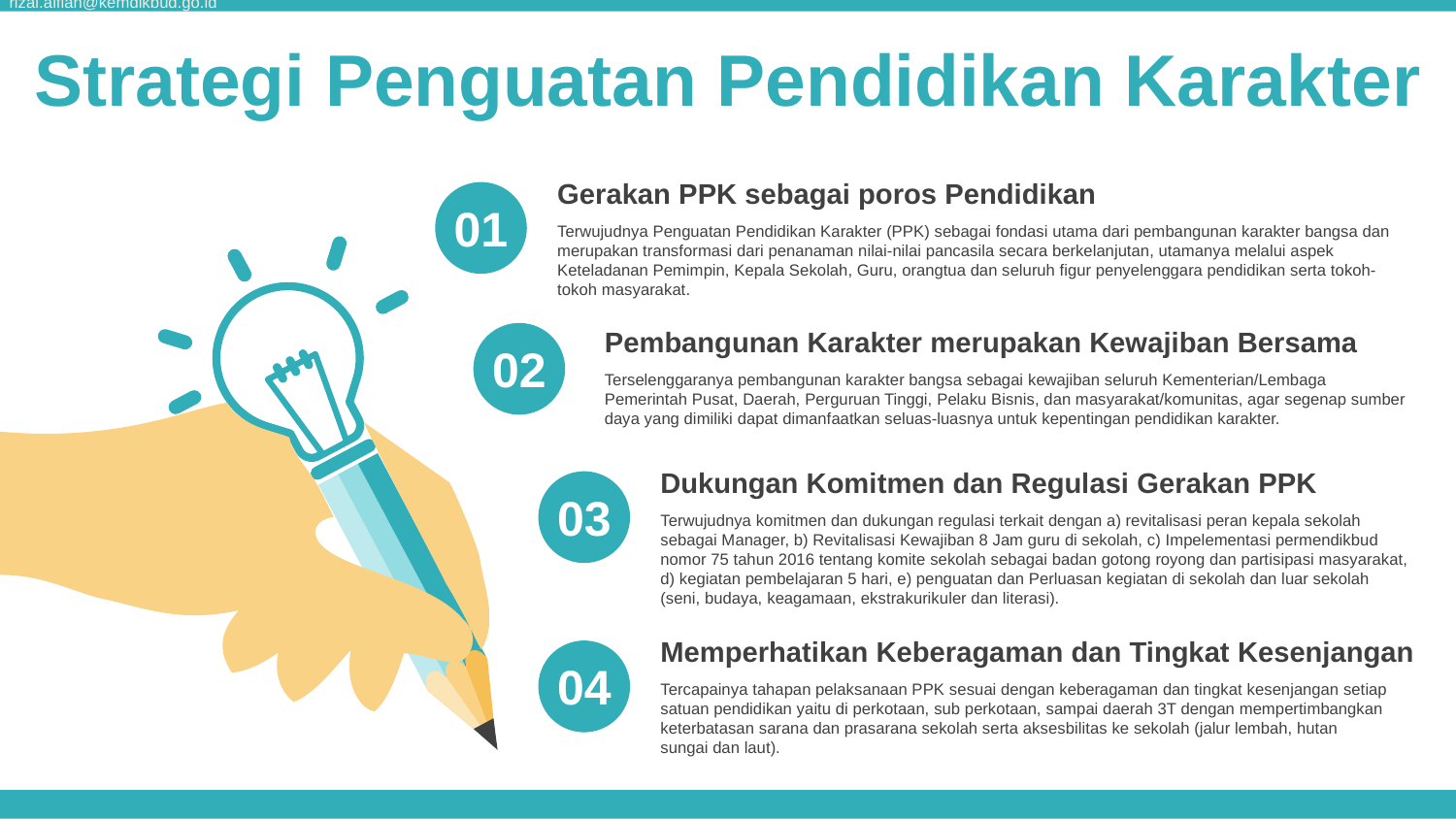

rizal.alfian@kemdikbud.go.id
Strategi Penguatan Pendidikan Karakter
Gerakan PPK sebagai poros Pendidikan
Terwujudnya Penguatan Pendidikan Karakter (PPK) sebagai fondasi utama dari pembangunan karakter bangsa dan   merupakan transformasi dari penanaman nilai-nilai pancasila secara berkelanjutan, utamanya melalui aspek                Keteladanan Pemimpin, Kepala Sekolah, Guru, orangtua dan seluruh figur penyelenggara pendidikan serta tokoh-        tokoh masyarakat.

01

Pembangunan Karakter merupakan Kewajiban Bersama
Terselenggaranya pembangunan karakter bangsa sebagai kewajiban seluruh Kementerian/Lembaga Pemerintah Pusat, Daerah, Perguruan Tinggi, Pelaku Bisnis, dan masyarakat/komunitas, agar segenap sumber daya yang dimiliki dapat dimanfaatkan seluas-luasnya untuk kepentingan pendidikan karakter.

02

Dukungan Komitmen dan Regulasi Gerakan PPK
Terwujudnya komitmen dan dukungan regulasi terkait dengan a) revitalisasi peran kepala sekolah           sebagai Manager, b) Revitalisasi Kewajiban 8 Jam guru di sekolah, c) Impelementasi permendikbud       nomor 75 tahun 2016 tentang komite sekolah sebagai badan gotong royong dan partisipasi masyarakat, d) kegiatan pembelajaran 5 hari, e) penguatan dan Perluasan kegiatan di sekolah dan luar sekolah (seni, budaya, keagamaan, ekstrakurikuler dan literasi).

03
Memperhatikan Keberagaman dan Tingkat Kesenjangan
Tercapainya tahapan pelaksanaan PPK sesuai dengan keberagaman dan tingkat kesenjangan setiap satuan pendidikan yaitu di perkotaan, sub perkotaan, sampai daerah 3T dengan mempertimbangkan keterbatasan sarana dan prasarana sekolah serta aksesbilitas ke sekolah (jalur lembah, hutan sungai dan laut).

04